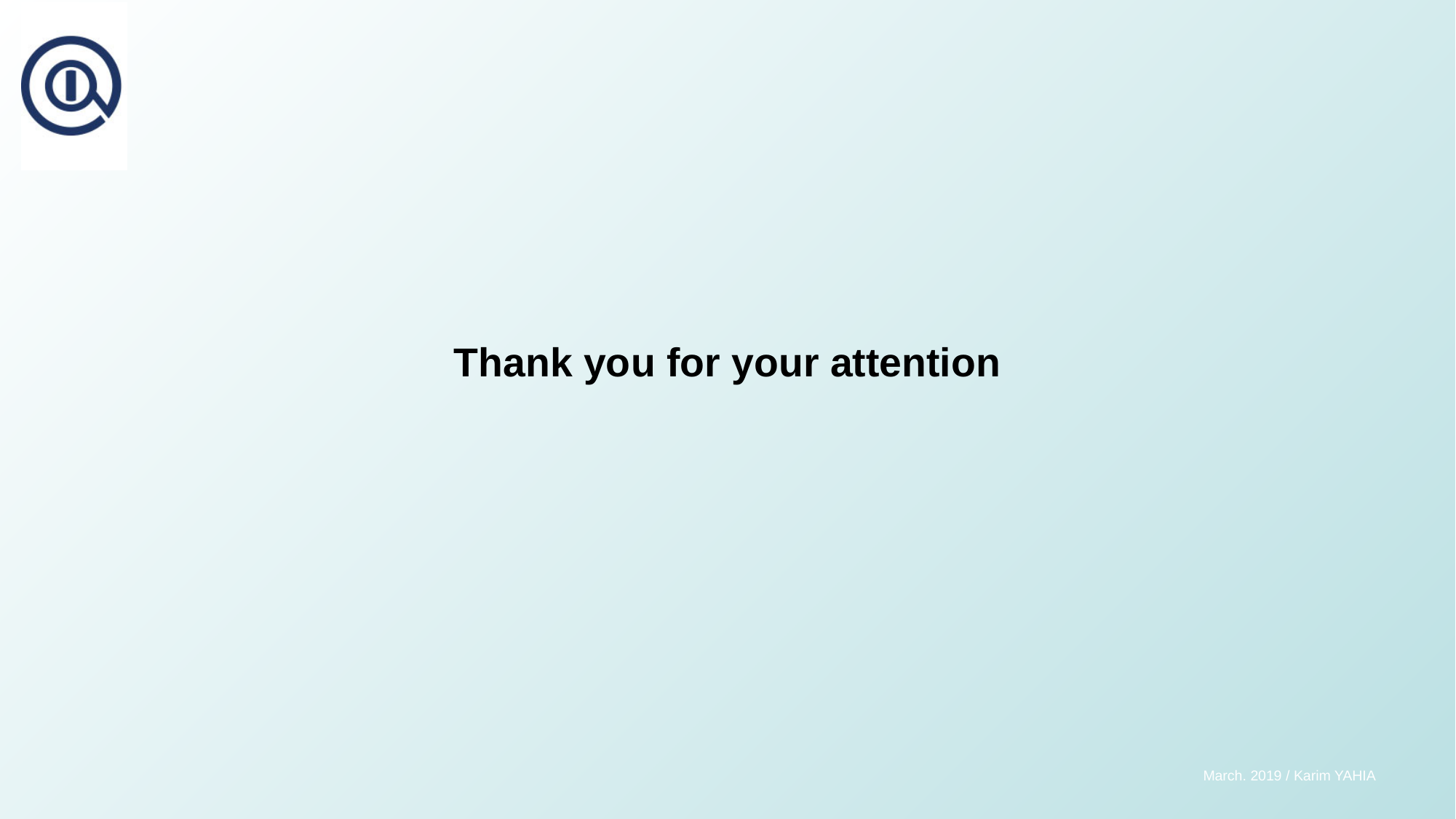

Thank you for your attention
March. 2019 / Karim YAHIA